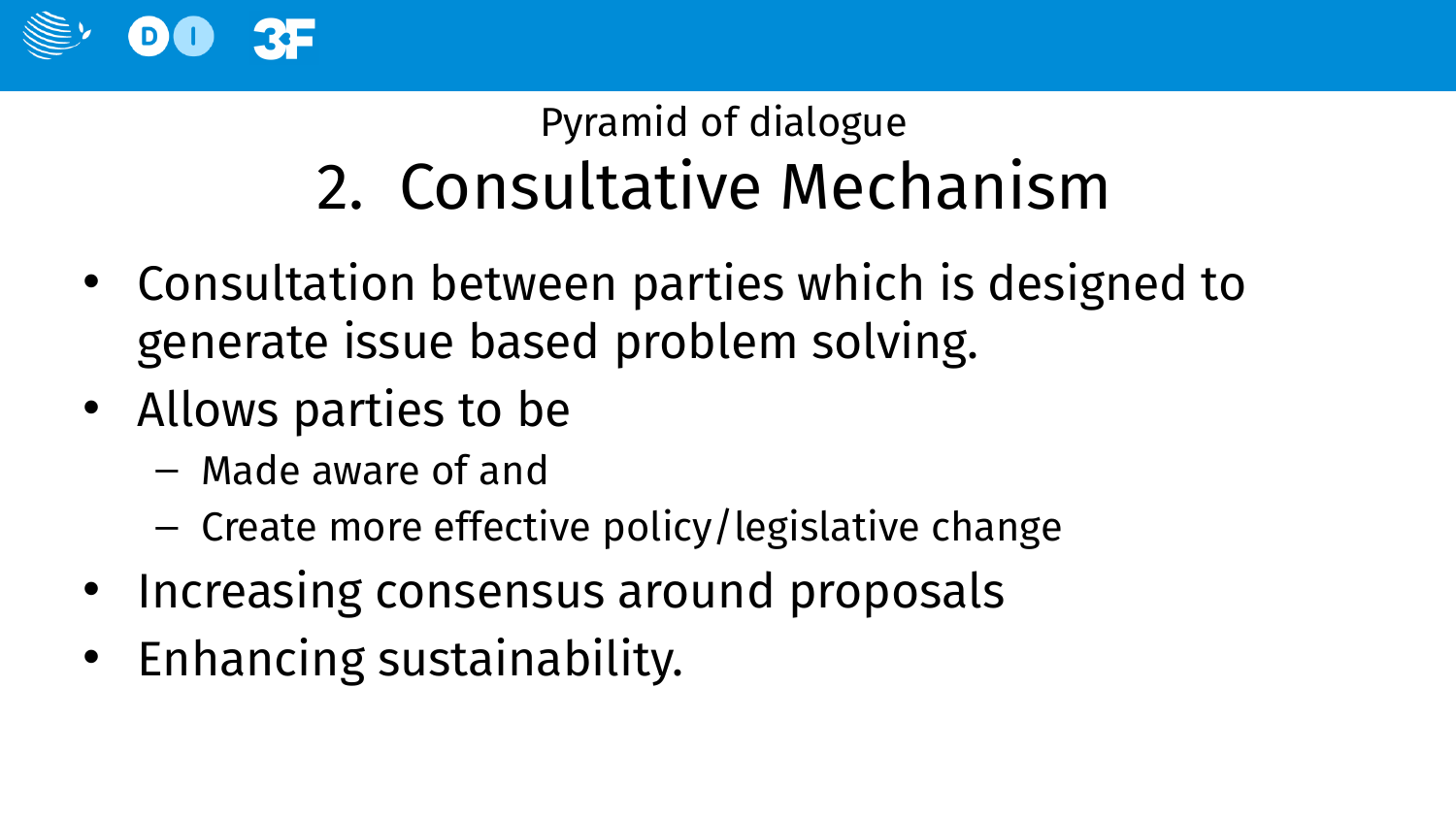

# Pyramid of dialogue 2.  Consultative Mechanism
Consultation between parties which is designed to generate issue based problem solving.
Allows parties to be
Made aware of and
Create more effective policy/legislative change
Increasing consensus around proposals
Enhancing sustainability.